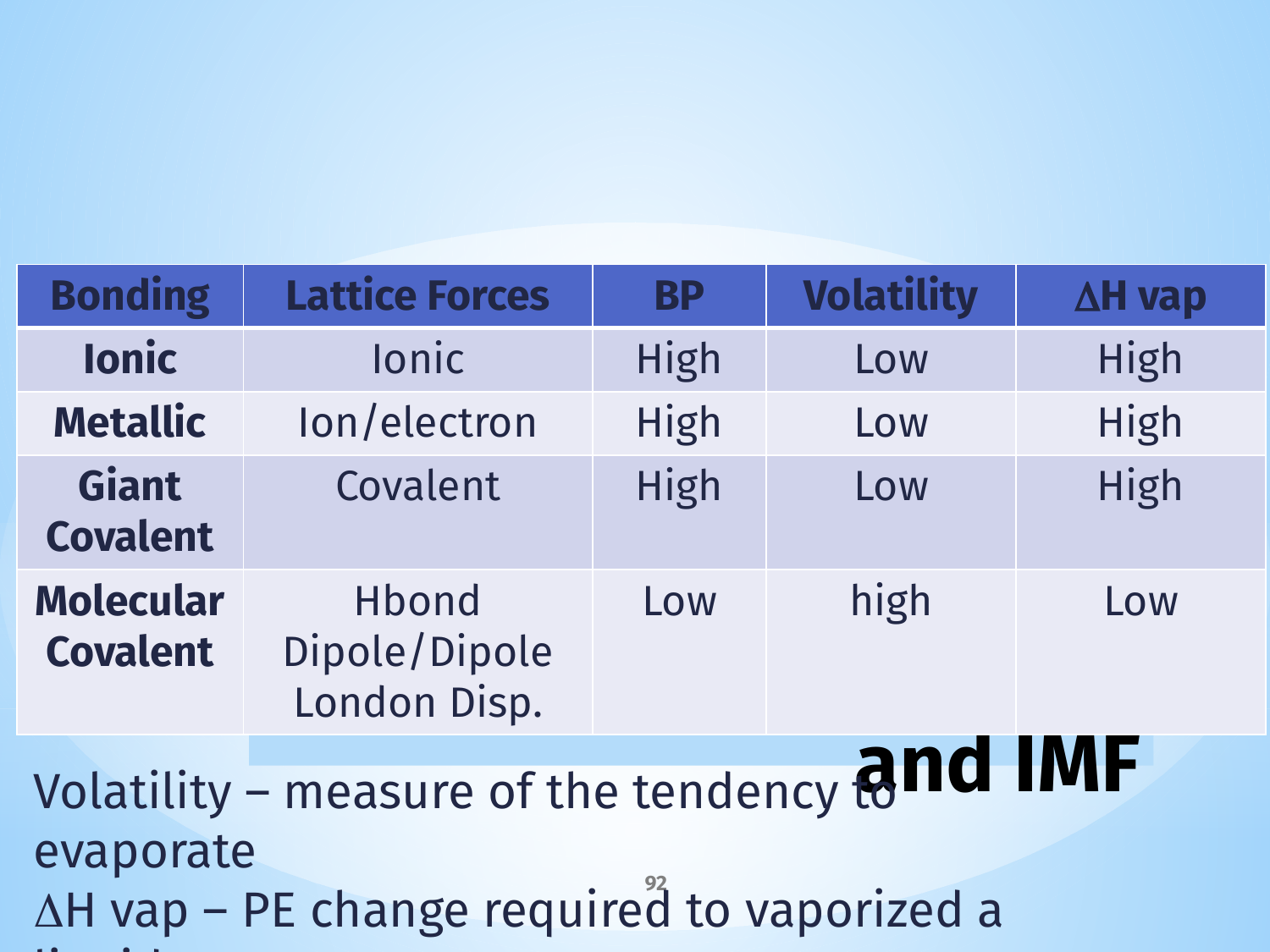

| Bonding | Lattice Forces | BP | Volatility | ΔH vap |
| --- | --- | --- | --- | --- |
| Ionic | Ionic | High | Low | High |
| Metallic | Ion/electron | High | Low | High |
| Giant Covalent | Covalent | High | Low | High |
| Molecular Covalent | Hbond Dipole/Dipole London Disp. | Low | high | Low |
# Physical Properties and IMF
Volatility – measure of the tendency to evaporate
ΔH vap – PE change required to vaporized a liquid
92